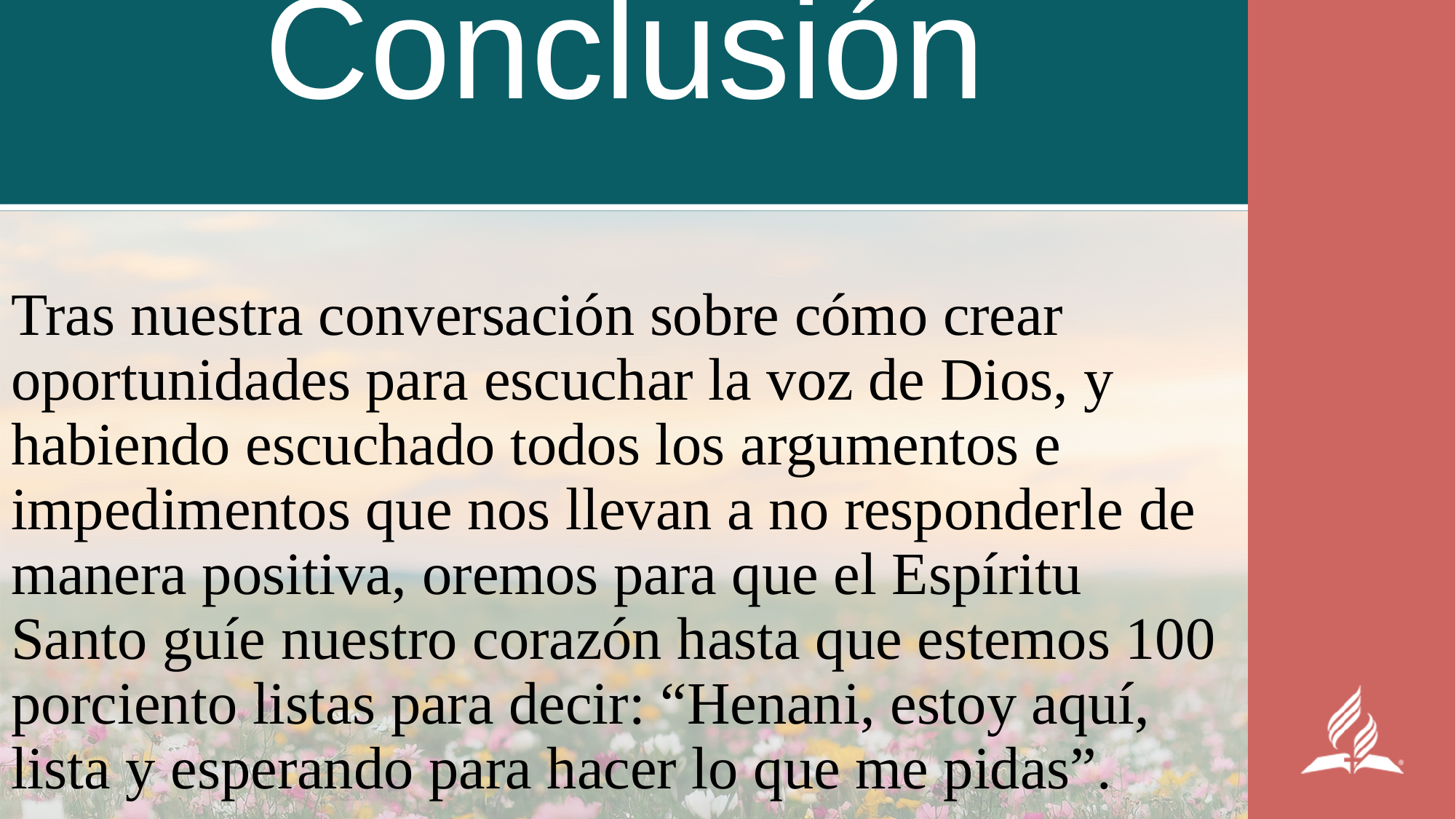

# Conclusión
Tras nuestra conversación sobre cómo crear oportunidades para escuchar la voz de Dios, y habiendo escuchado todos los argumentos e impedimentos que nos llevan a no responderle de manera positiva, oremos para que el Espíritu Santo guíe nuestro corazón hasta que estemos 100 porciento listas para decir: “Henani, estoy aquí, lista y esperando para hacer lo que me pidas”.